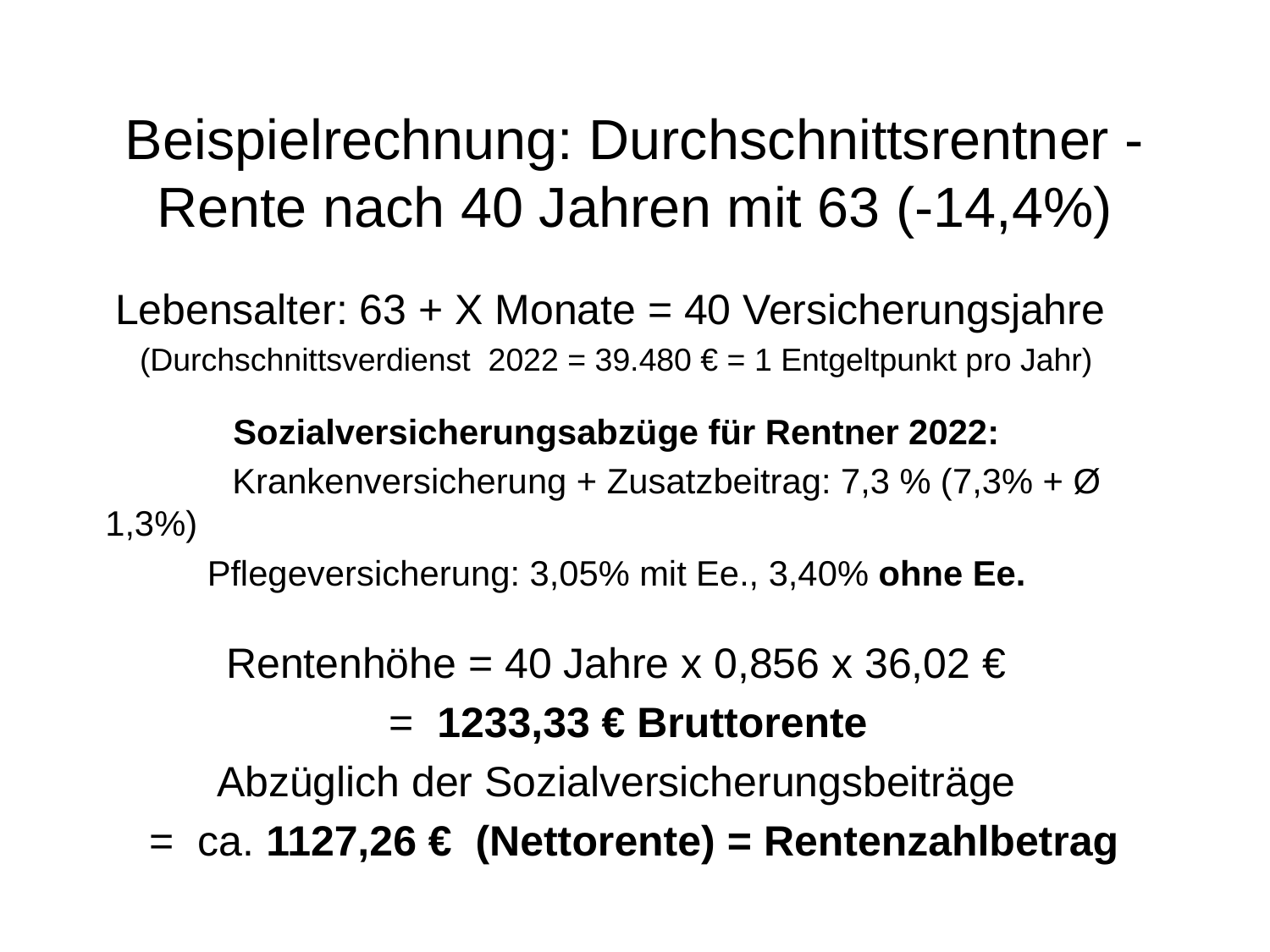

# Beispielrechnung: Durchschnittsrentner - Rente nach 40 Jahren mit 63 (-14,4%)
Lebensalter: 63 + X Monate = 40 Versicherungsjahre
(Durchschnittsverdienst  2022 = 39.480 € = 1 Entgeltpunkt pro Jahr)

Sozialversicherungsabzüge für Rentner 2022:
		Krankenversicherung + Zusatzbeitrag: 7,3 % (7,3% + Ø 1,3%)
Pflegeversicherung: 3,05% mit Ee., 3,40% ohne Ee.

Rentenhöhe = 40 Jahre x 0,856 x 36,02 €
   =  1233,33 € Bruttorente
Abzüglich der Sozialversicherungsbeiträge
   =  ca. 1127,26 €  (Nettorente) = Rentenzahlbetrag